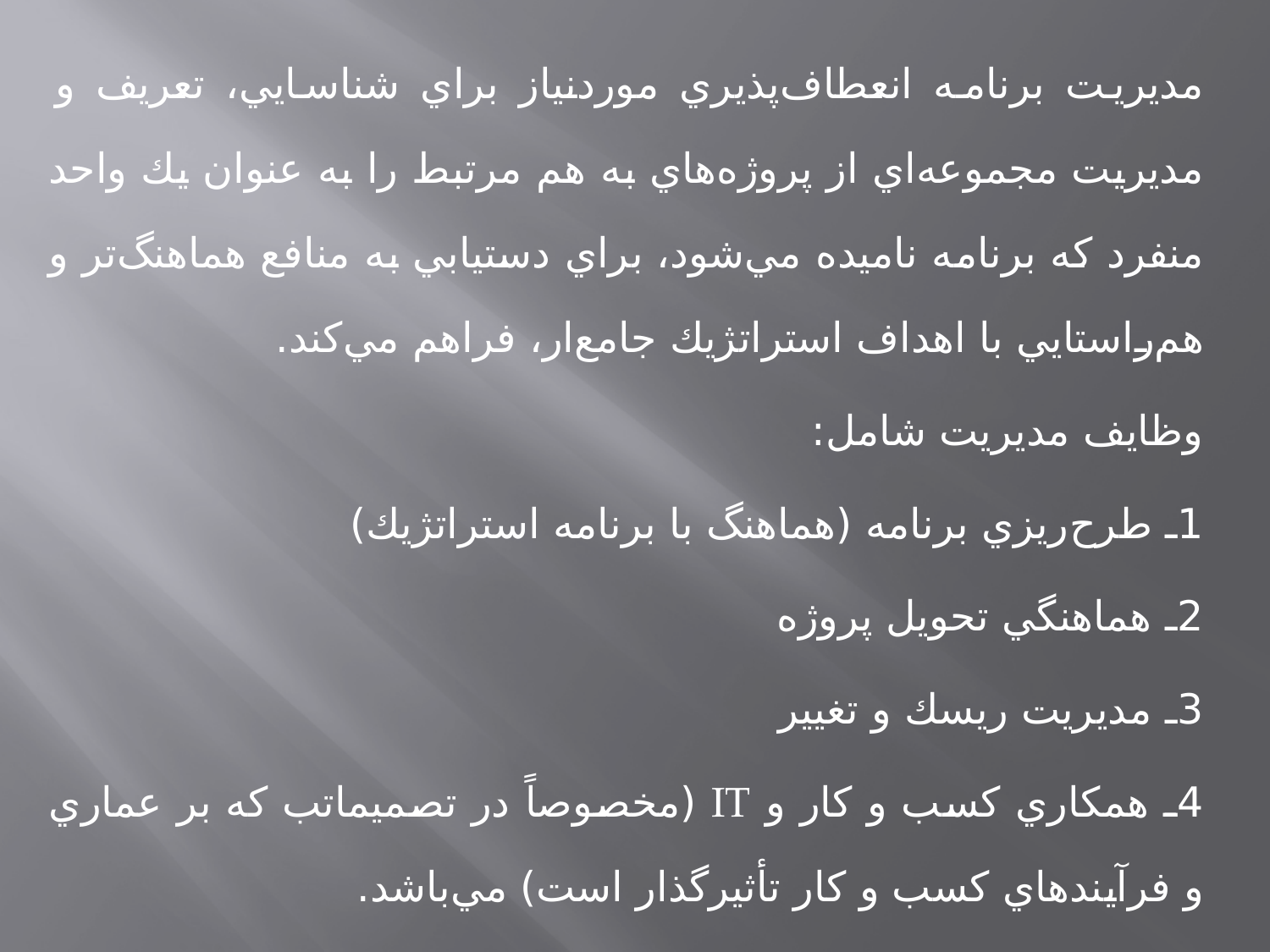

مديريت برنامه انعطاف‌پذيري موردنياز براي شناسايي، تعريف و مديريت مجموعه‌اي از پروژه‌هاي به هم مرتبط را به عنوان يك واحد منفرد كه برنامه ناميده مي‌شود، براي دستيابي به منافع هماهنگ‌تر و هم‌راستايي با اهداف استراتژيك جامع‌ار، فراهم مي‌كند.
وظايف مديريت شامل:
1ـ طرح‌ريزي برنامه (هماهنگ با برنامه استراتژيك)
2ـ هماهنگي تحويل پروژه
3ـ مديريت ريسك و تغيير
4ـ همكاري كسب و كار و IT (مخصوصاً در تصميماتب كه بر عماري و فرآيندهاي كسب و كار تأثيرگذار است) مي‌باشد.